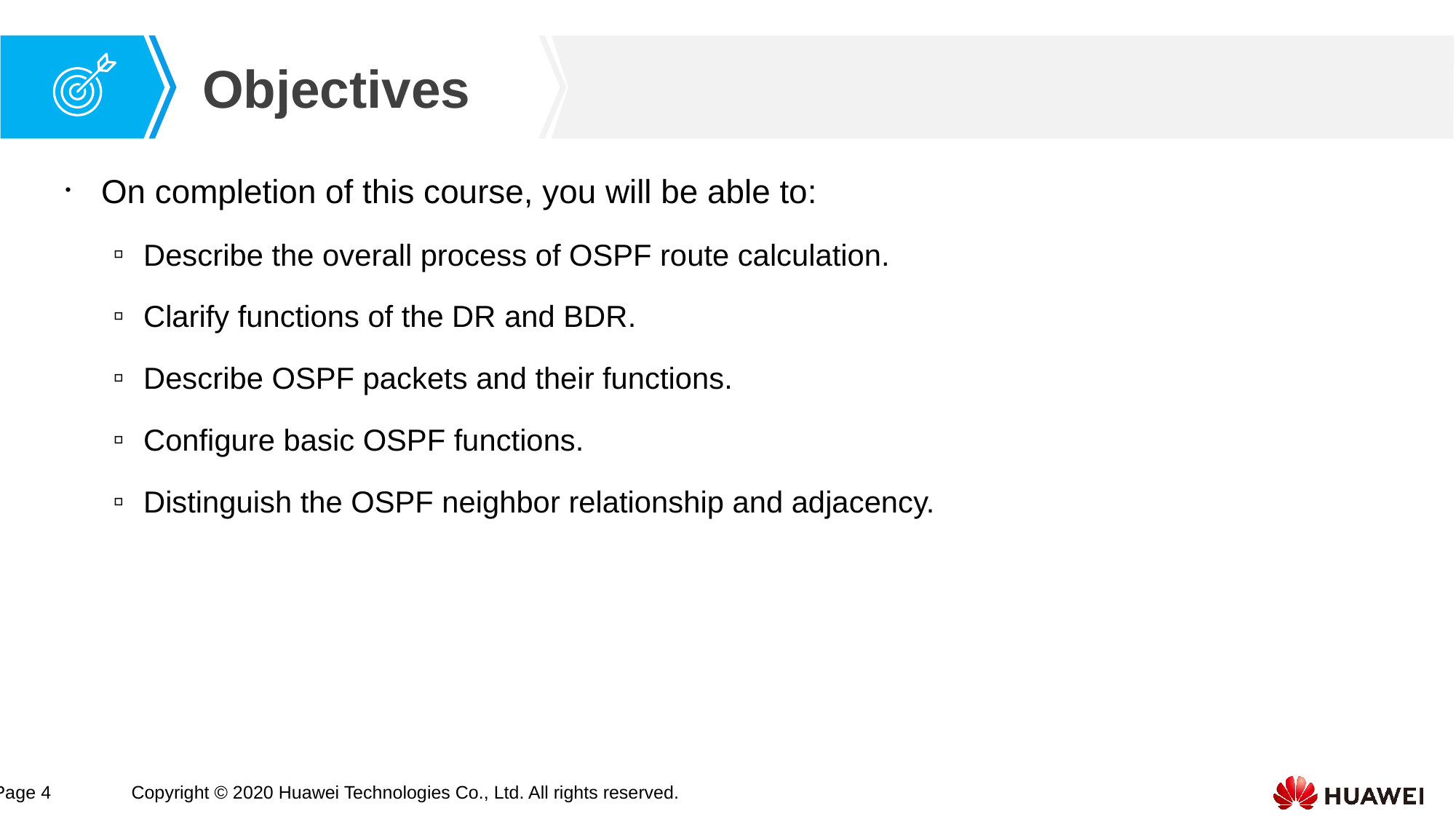

On completion of this course, you will be able to:
Describe the overall process of OSPF route calculation.
Clarify functions of the DR and BDR.
Describe OSPF packets and their functions.
Configure basic OSPF functions.
Distinguish the OSPF neighbor relationship and adjacency.